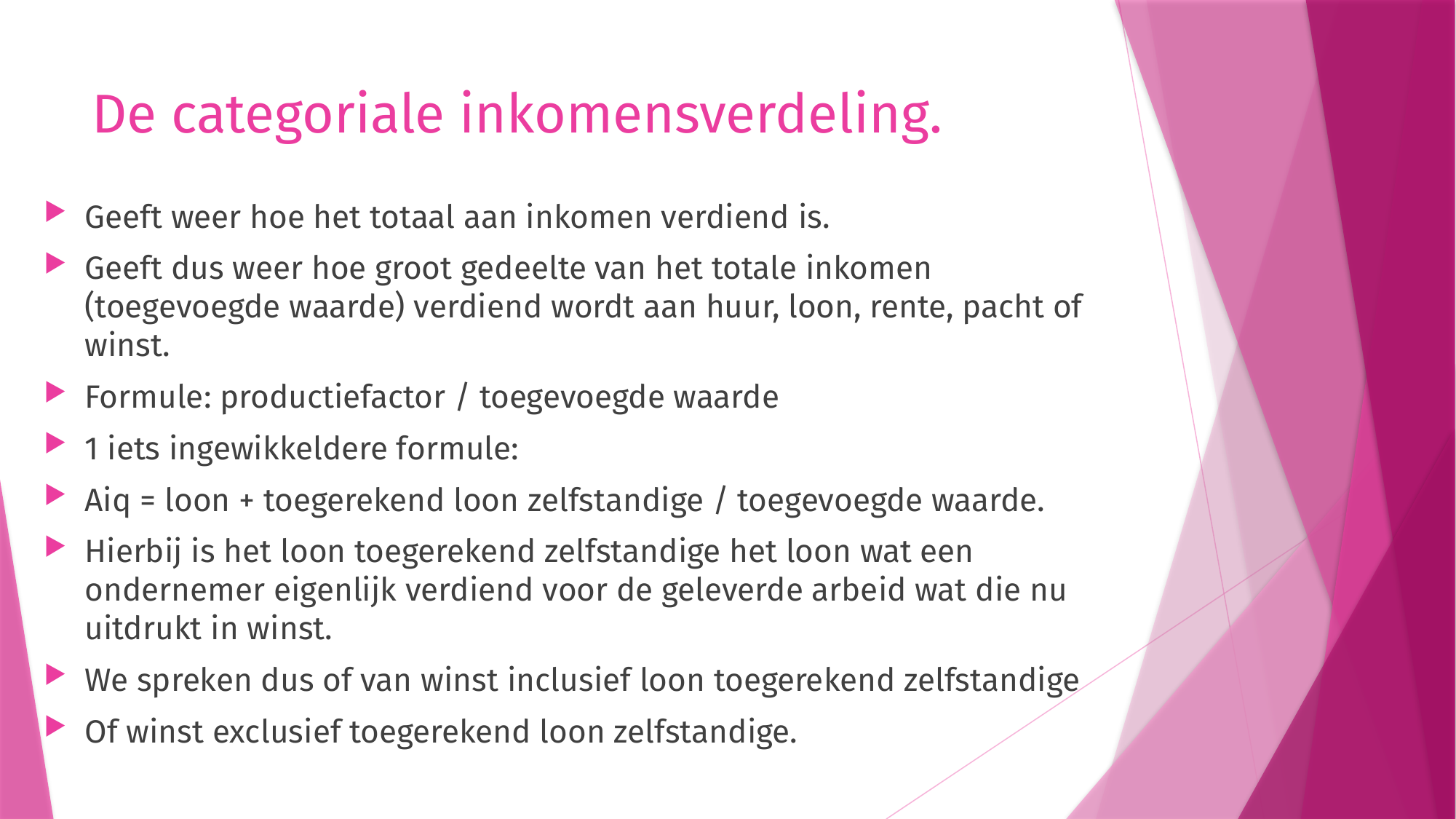

# De categoriale inkomensverdeling.
Geeft weer hoe het totaal aan inkomen verdiend is.
Geeft dus weer hoe groot gedeelte van het totale inkomen (toegevoegde waarde) verdiend wordt aan huur, loon, rente, pacht of winst.
Formule: productiefactor / toegevoegde waarde
1 iets ingewikkeldere formule:
Aiq = loon + toegerekend loon zelfstandige / toegevoegde waarde.
Hierbij is het loon toegerekend zelfstandige het loon wat een ondernemer eigenlijk verdiend voor de geleverde arbeid wat die nu uitdrukt in winst.
We spreken dus of van winst inclusief loon toegerekend zelfstandige
Of winst exclusief toegerekend loon zelfstandige.